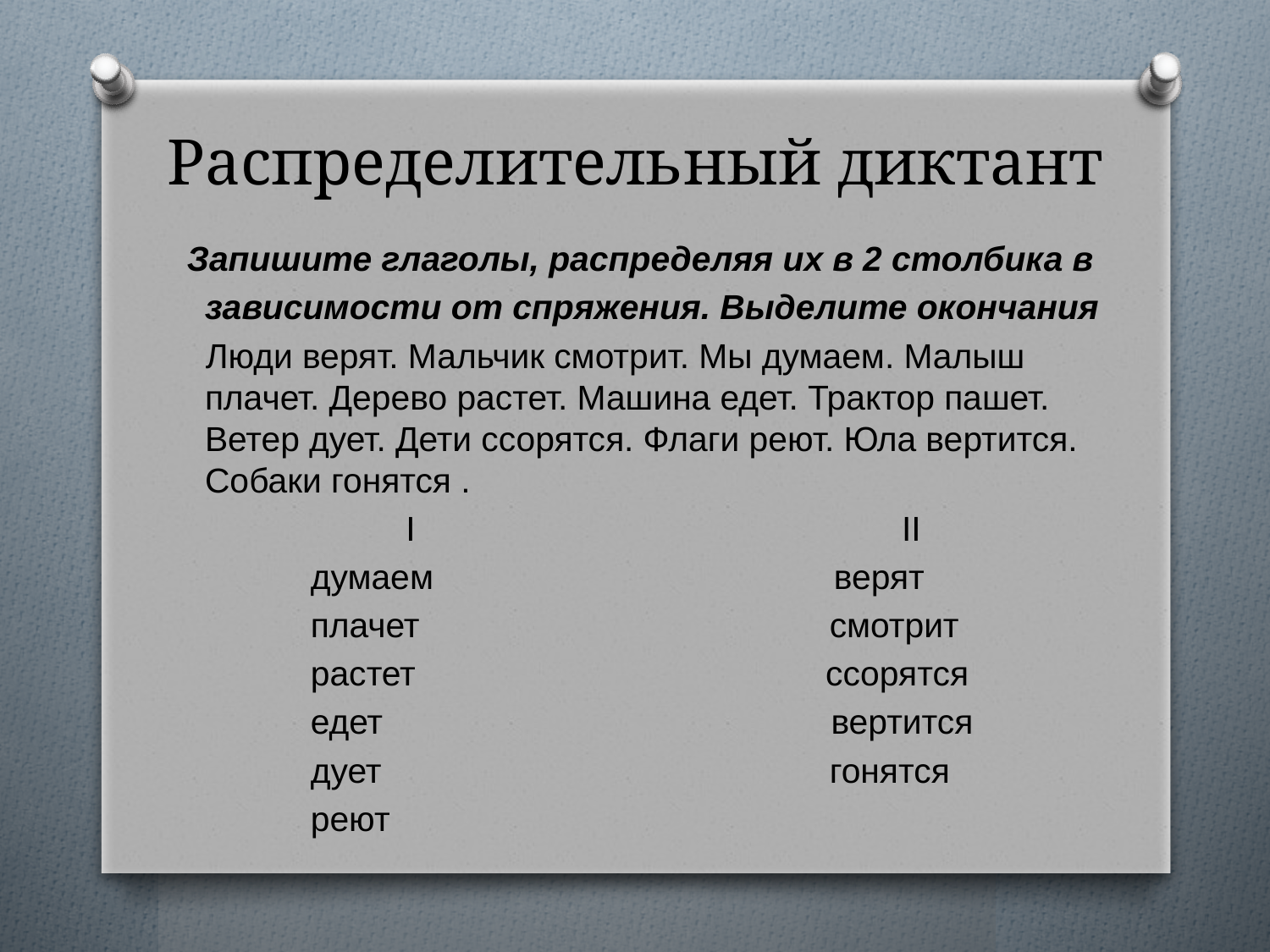

# Распределительный диктант
 Запишите глаголы, распределяя их в 2 столбика в зависимости от спряжения. Выделите окончания
    Люди верят. Мальчик смотрит. Мы думаем. Малыш плачет. Дерево растет. Машина едет. Трактор пашет. Ветер дует. Дети ссорятся. Флаги реют. Юла вертится. Собаки гонятся .
                         I                                                   II
               думаем                                          верят
               плачет                                           смотрит
               растет                                           ссорятся
               едет                                               вертится
               дует                                               гонятся
               реют